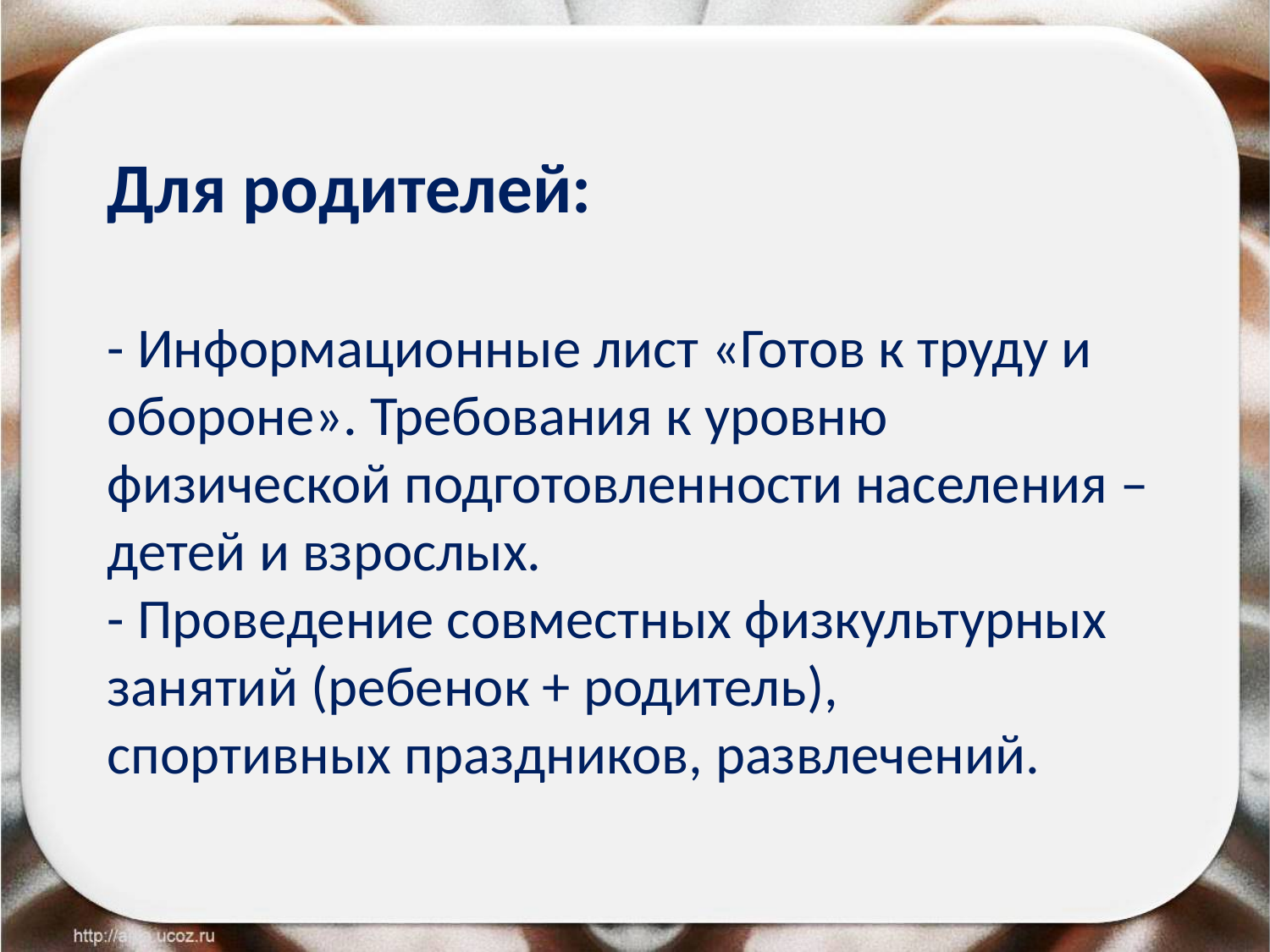

Для родителей:

- Информационные лист «Готов к труду и обороне». Требования к уровню
физической подготовленности населения – детей и взрослых.
- Проведение совместных физкультурных занятий (ребенок + родитель),
спортивных праздников, развлечений.